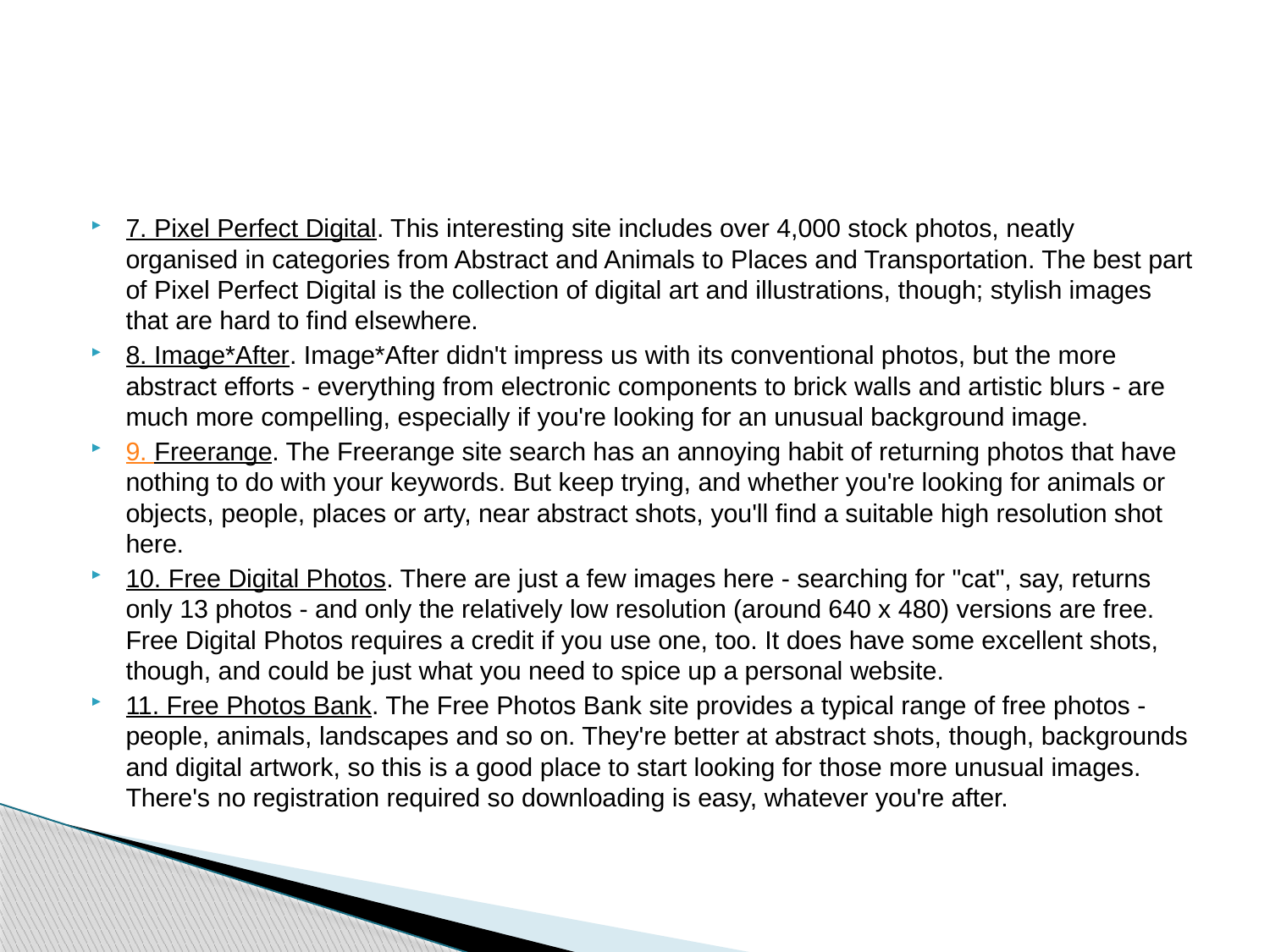

#
7. Pixel Perfect Digital. This interesting site includes over 4,000 stock photos, neatly organised in categories from Abstract and Animals to Places and Transportation. The best part of Pixel Perfect Digital is the collection of digital art and illustrations, though; stylish images that are hard to find elsewhere.
8. Image*After. Image*After didn't impress us with its conventional photos, but the more abstract efforts - everything from electronic components to brick walls and artistic blurs - are much more compelling, especially if you're looking for an unusual background image.
9. Freerange. The Freerange site search has an annoying habit of returning photos that have nothing to do with your keywords. But keep trying, and whether you're looking for animals or objects, people, places or arty, near abstract shots, you'll find a suitable high resolution shot here.
10. Free Digital Photos. There are just a few images here - searching for "cat", say, returns only 13 photos - and only the relatively low resolution (around 640 x 480) versions are free. Free Digital Photos requires a credit if you use one, too. It does have some excellent shots, though, and could be just what you need to spice up a personal website.
11. Free Photos Bank. The Free Photos Bank site provides a typical range of free photos - people, animals, landscapes and so on. They're better at abstract shots, though, backgrounds and digital artwork, so this is a good place to start looking for those more unusual images. There's no registration required so downloading is easy, whatever you're after.